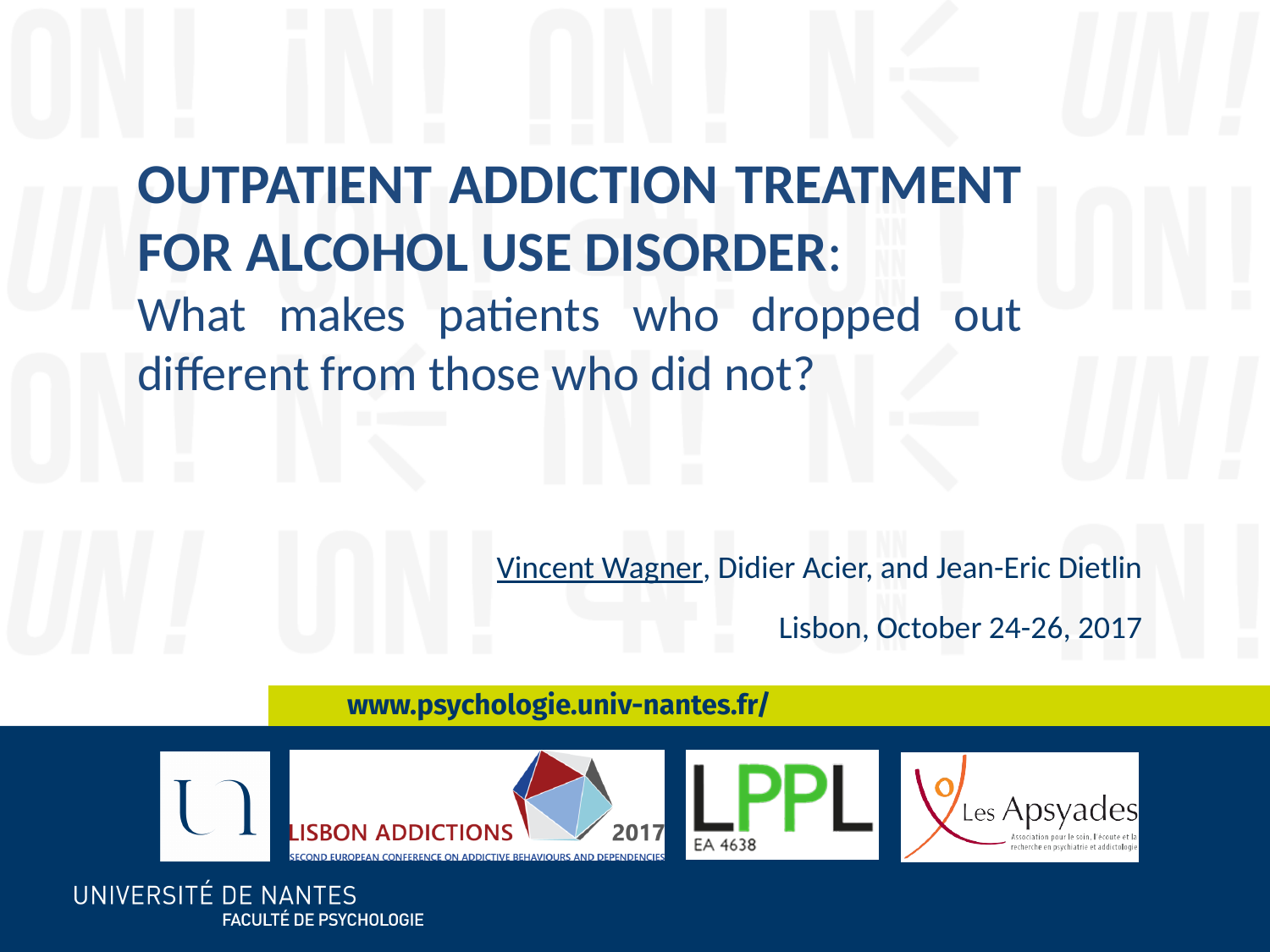

OUTPATIENT ADDICTION TREATMENT FOR ALCOHOL USE DISORDER:
What makes patients who dropped out different from those who did not?
Vincent Wagner, Didier Acier, and Jean-Eric Dietlin
Lisbon, October 24-26, 2017